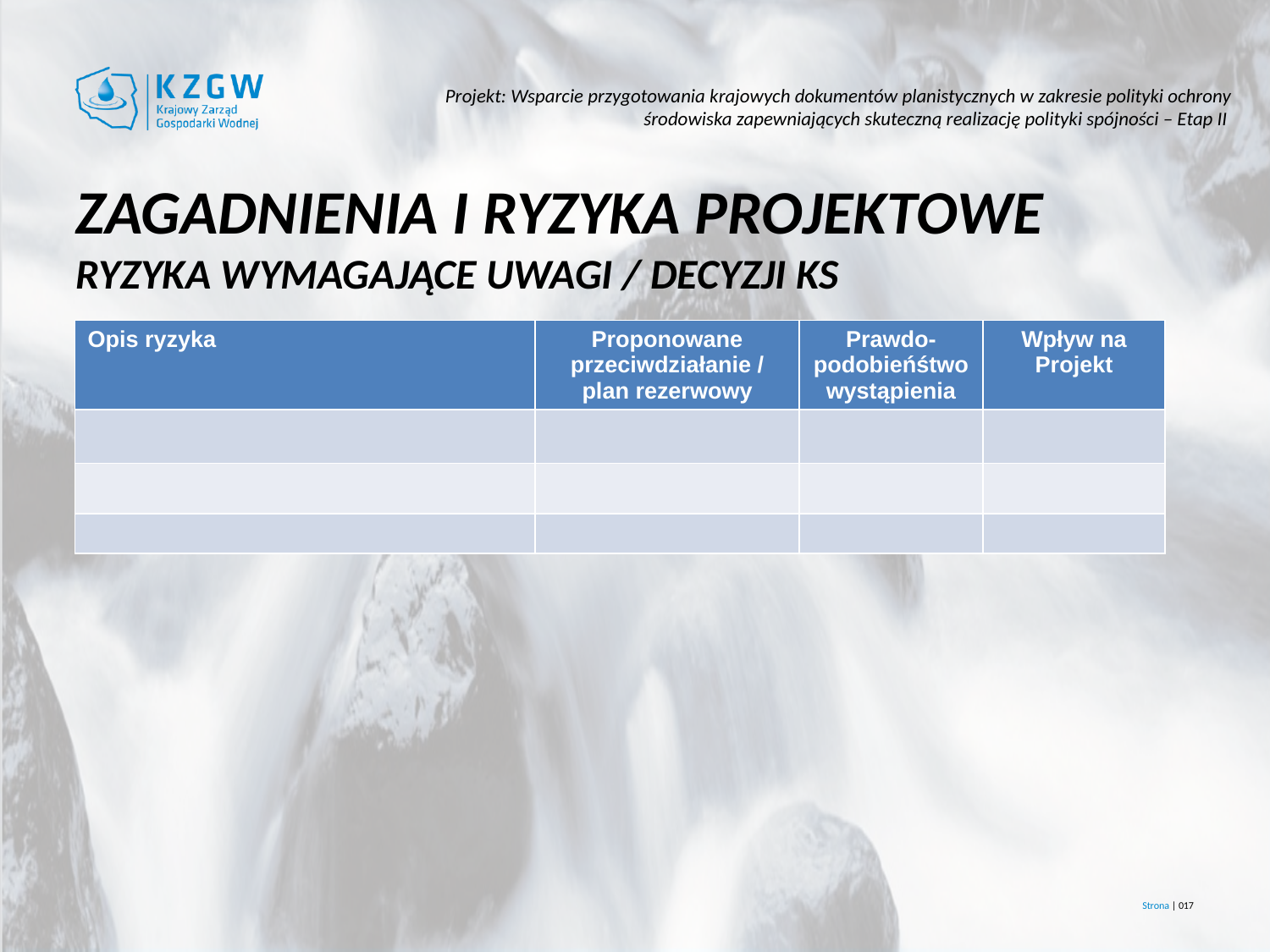

# Zagadnienia i ryzyka projektowe RYZYKA wymagające uwagi / decyzji KS
| Opis ryzyka | Proponowane przeciwdziałanie / plan rezerwowy | Prawdo-podobieńśtwo wystąpienia | Wpływ na Projekt |
| --- | --- | --- | --- |
|  |  |  |  |
|  |  |  |  |
|  |  |  |  |
Strona | 017